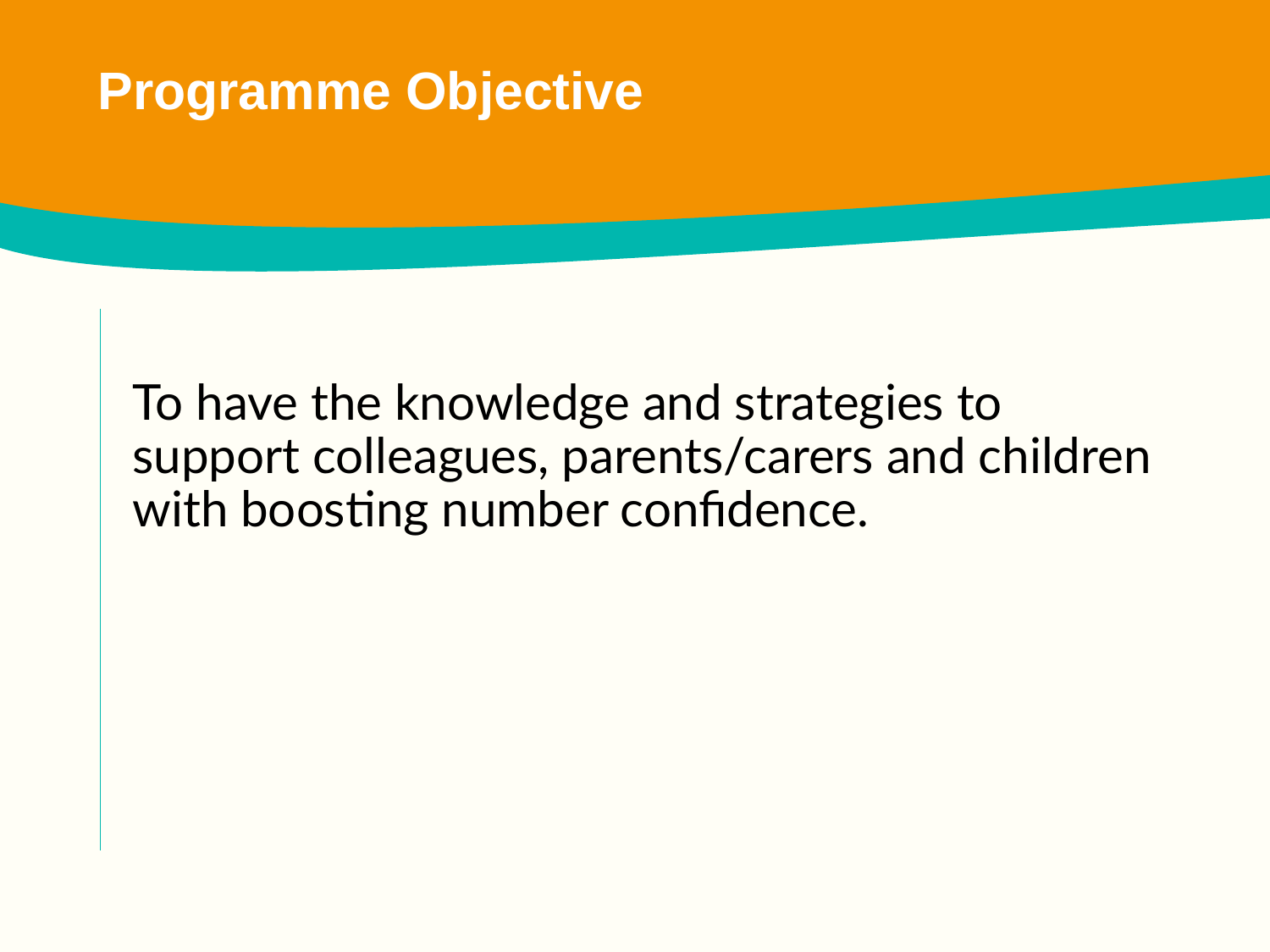

Programme Objective
To have the knowledge and strategies to support colleagues, parents/carers and children with boosting number confidence.